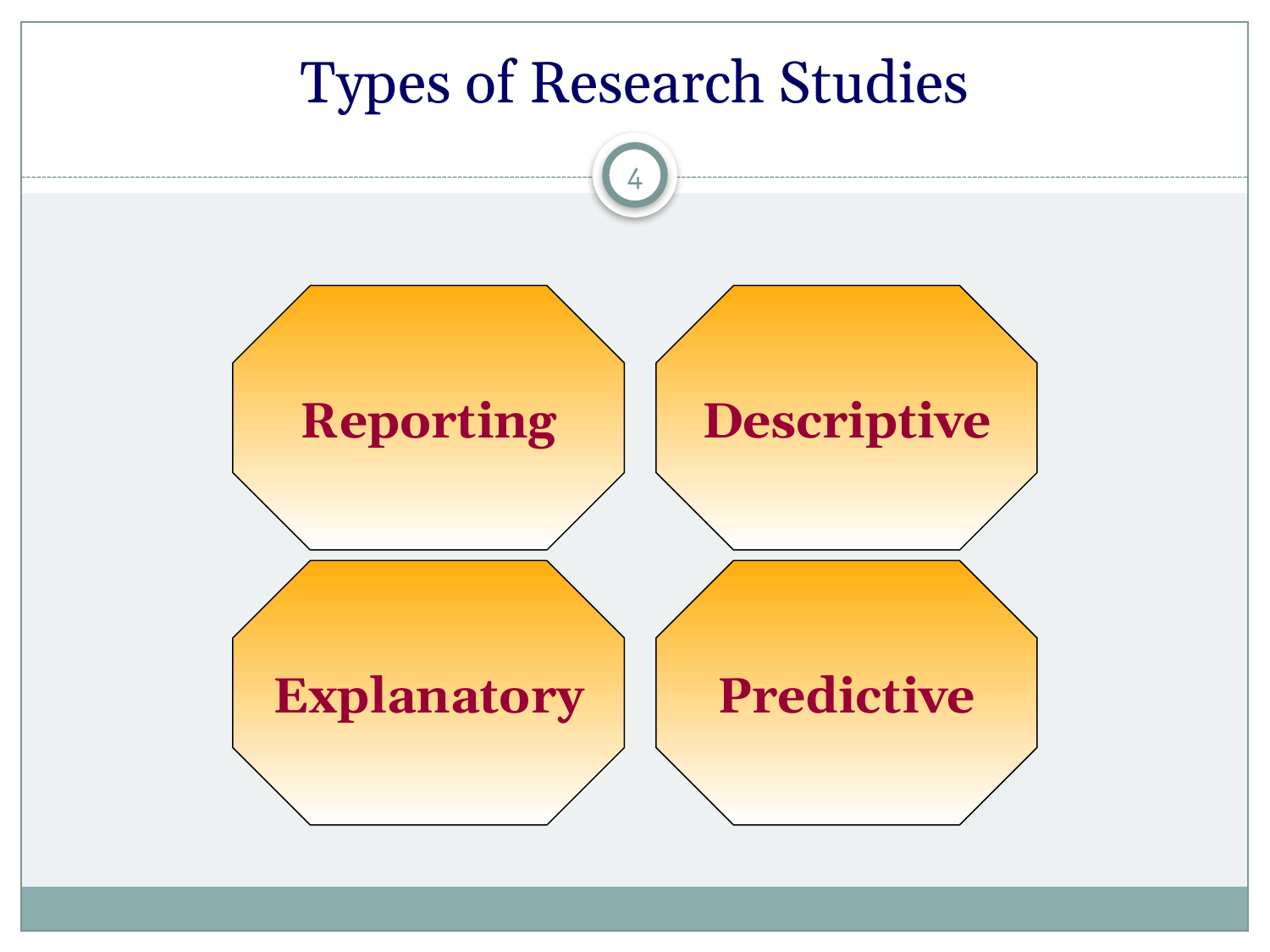

Types of Research Studies
4
Reporting
Descriptive
Explanatory
Predictive